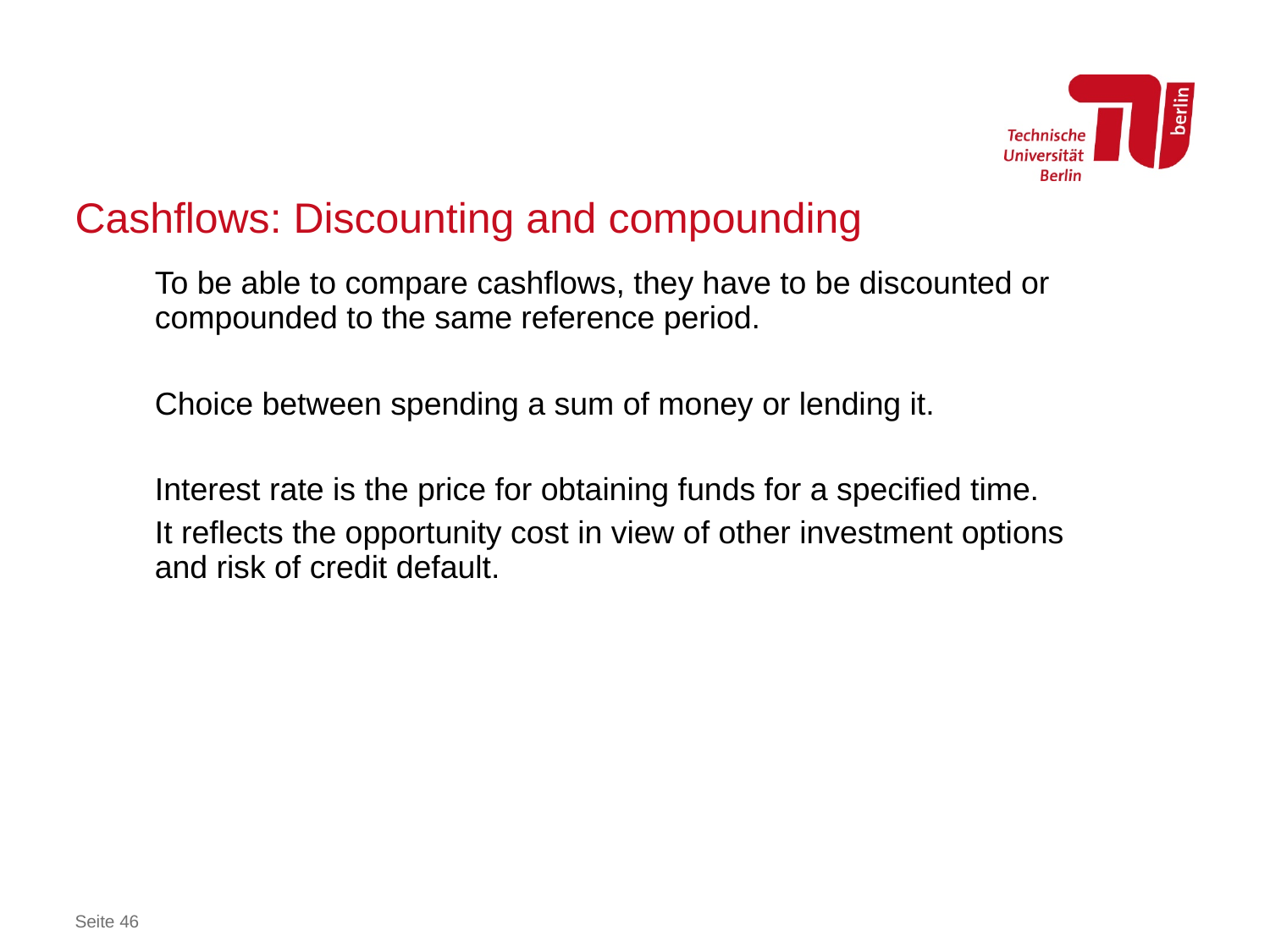

# Cashflows: Discounting and compounding
To be able to compare cashflows, they have to be discounted or compounded to the same reference period.

Choice between spending a sum of money or lending it.

Interest rate is the price for obtaining funds for a specified time.
It reflects the opportunity cost in view of other investment options and risk of credit default.

Seite 46